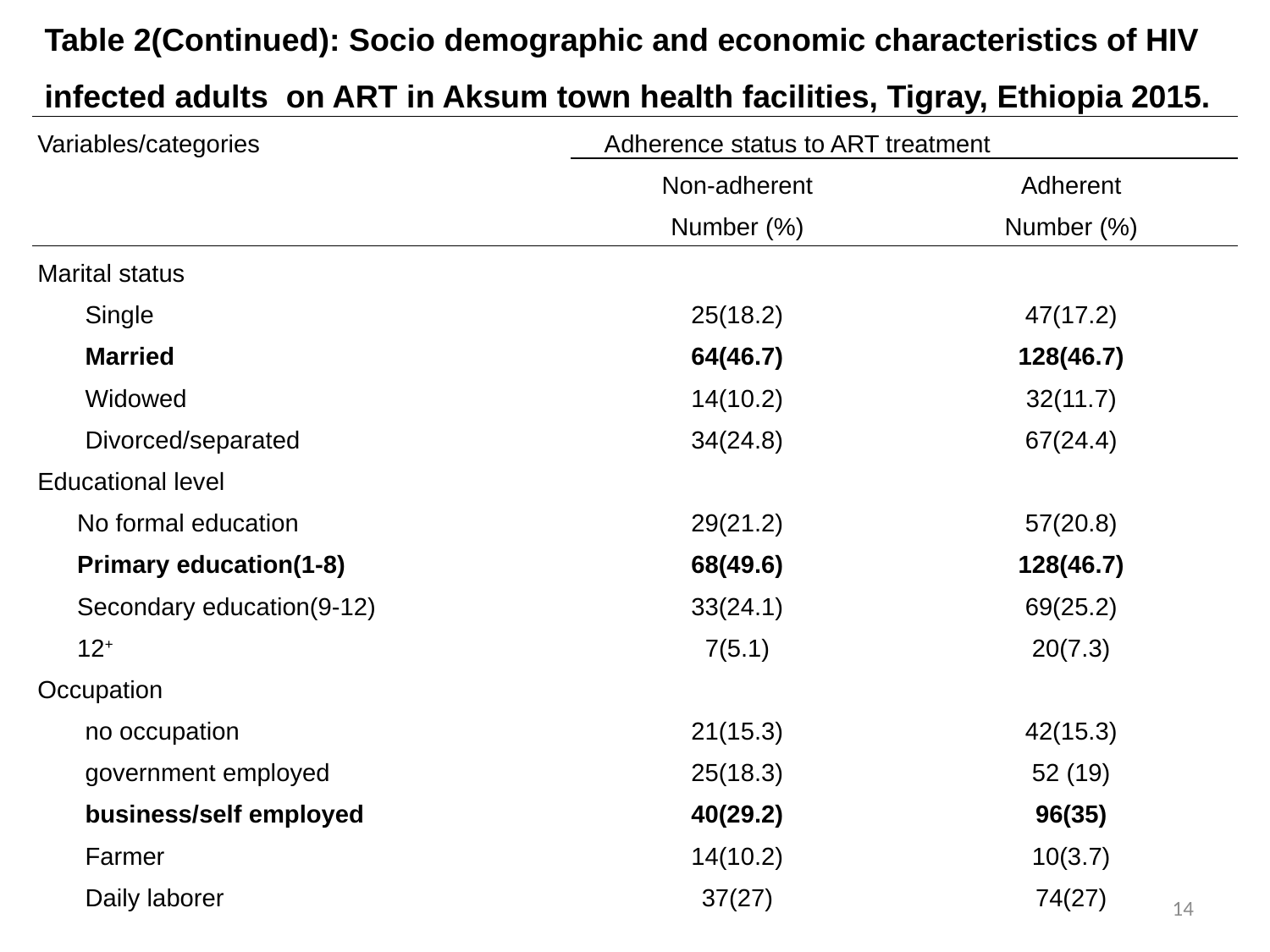

# Table 2(Continued): Socio demographic and economic characteristics of HIV infected adults  on ART in Aksum town health facilities, Tigray, Ethiopia 2015.
| Variables/categories | Adherence status to ART treatment |  |
| --- | --- | --- |
|  | Non-adherent Number (%) | Adherent Number (%) |
| Marital status |  |  |
| Single | 25(18.2) | 47(17.2) |
| Married | 64(46.7) | 128(46.7) |
| Widowed | 14(10.2) | 32(11.7) |
| Divorced/separated | 34(24.8) | 67(24.4) |
| Educational level |  |  |
| No formal education | 29(21.2) | 57(20.8) |
| Primary education(1-8) | 68(49.6) | 128(46.7) |
| Secondary education(9-12) | 33(24.1) | 69(25.2) |
| 12+ | 7(5.1) | 20(7.3) |
| Occupation |  |  |
| no occupation | 21(15.3) | 42(15.3) |
| government employed | 25(18.3) | 52 (19) |
| business/self employed | 40(29.2) | 96(35) |
| Farmer | 14(10.2) | 10(3.7) |
| Daily laborer | 37(27) | 74(27) |
14